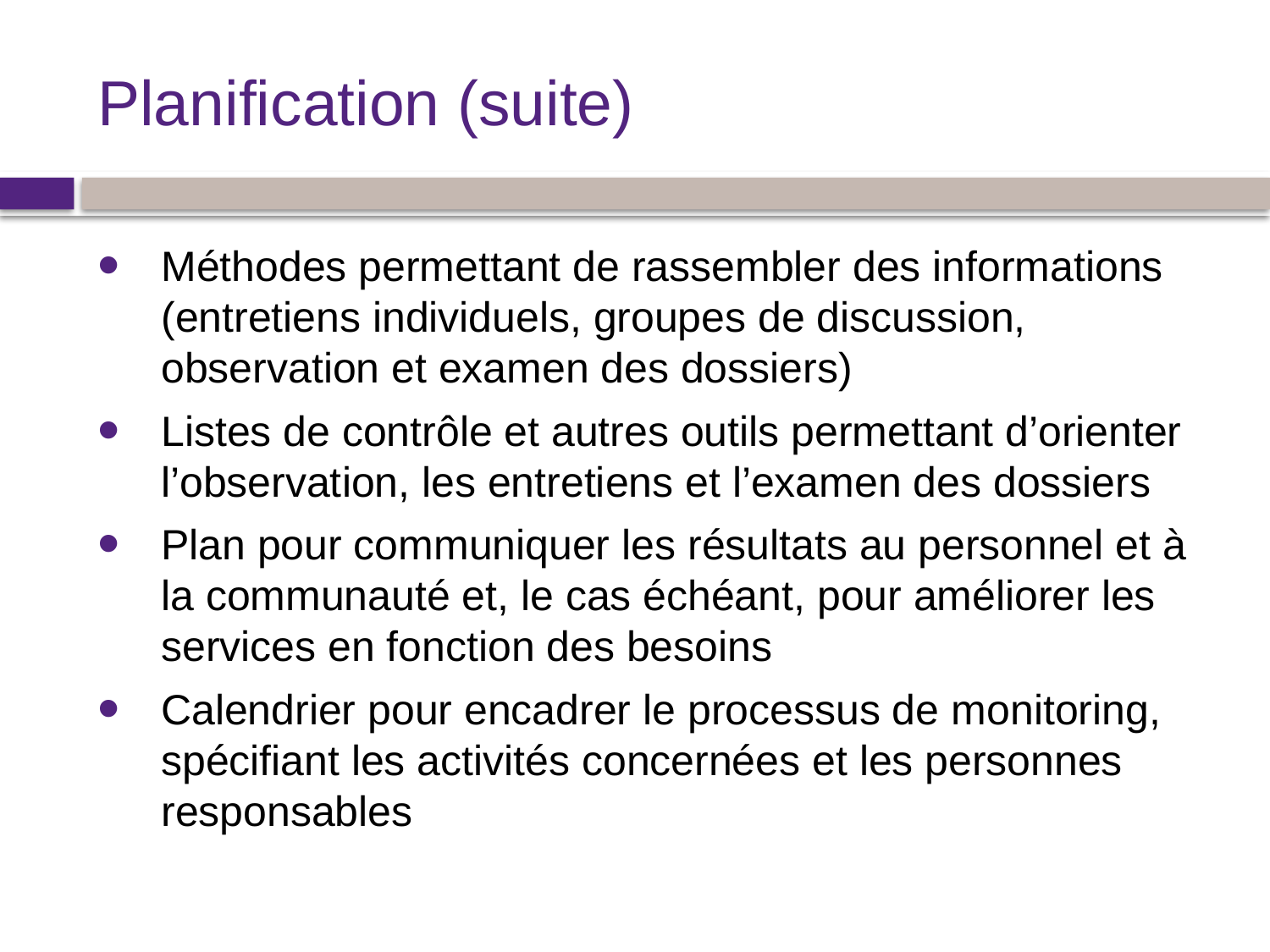

# Planification (suite)
Méthodes permettant de rassembler des informations (entretiens individuels, groupes de discussion, observation et examen des dossiers)
Listes de contrôle et autres outils permettant d’orienter l’observation, les entretiens et l’examen des dossiers
Plan pour communiquer les résultats au personnel et à la communauté et, le cas échéant, pour améliorer les services en fonction des besoins
Calendrier pour encadrer le processus de monitoring, spécifiant les activités concernées et les personnes responsables